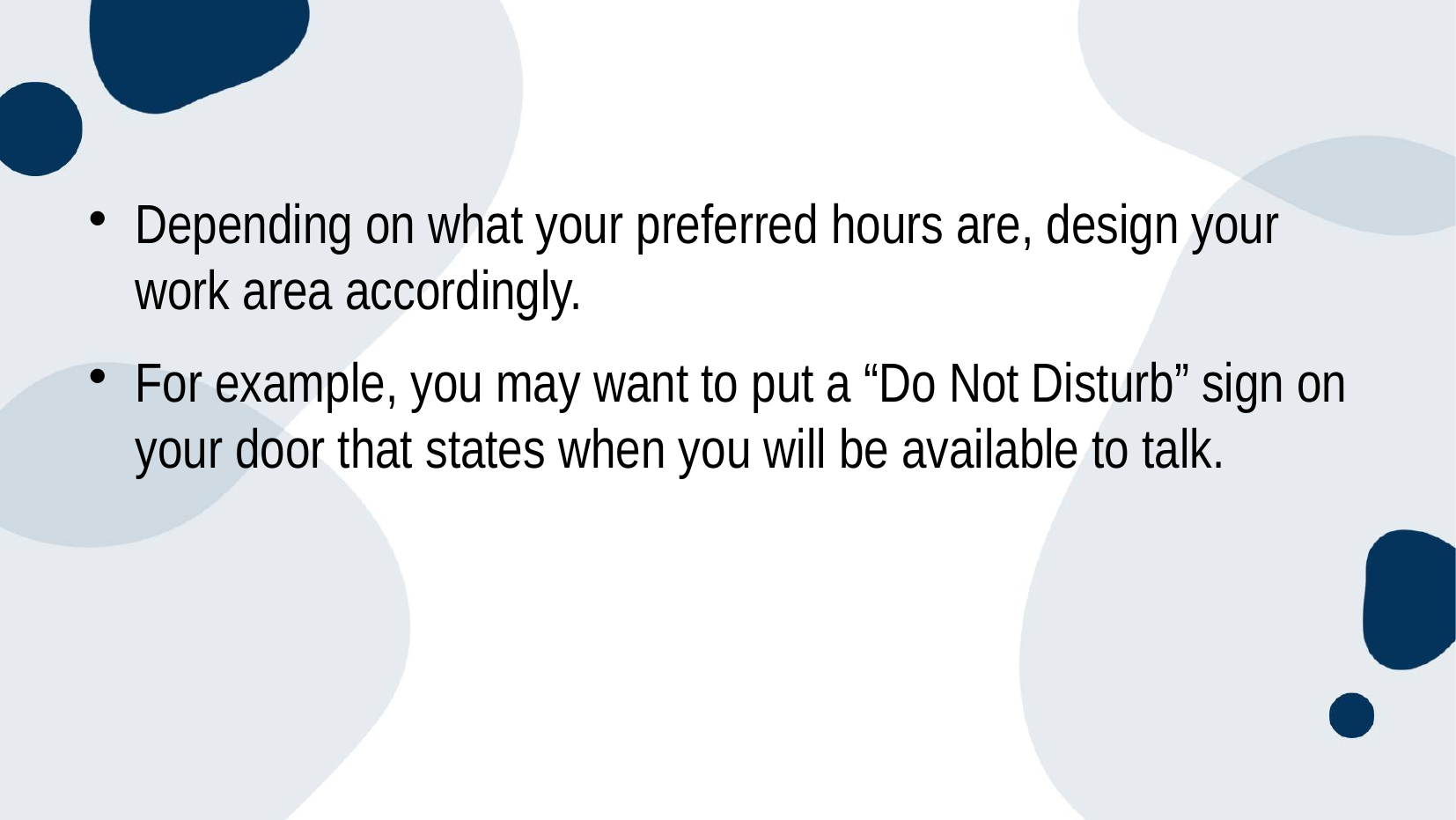

Depending on what your preferred hours are, design your work area accordingly.
For example, you may want to put a “Do Not Disturb” sign on your door that states when you will be available to talk.